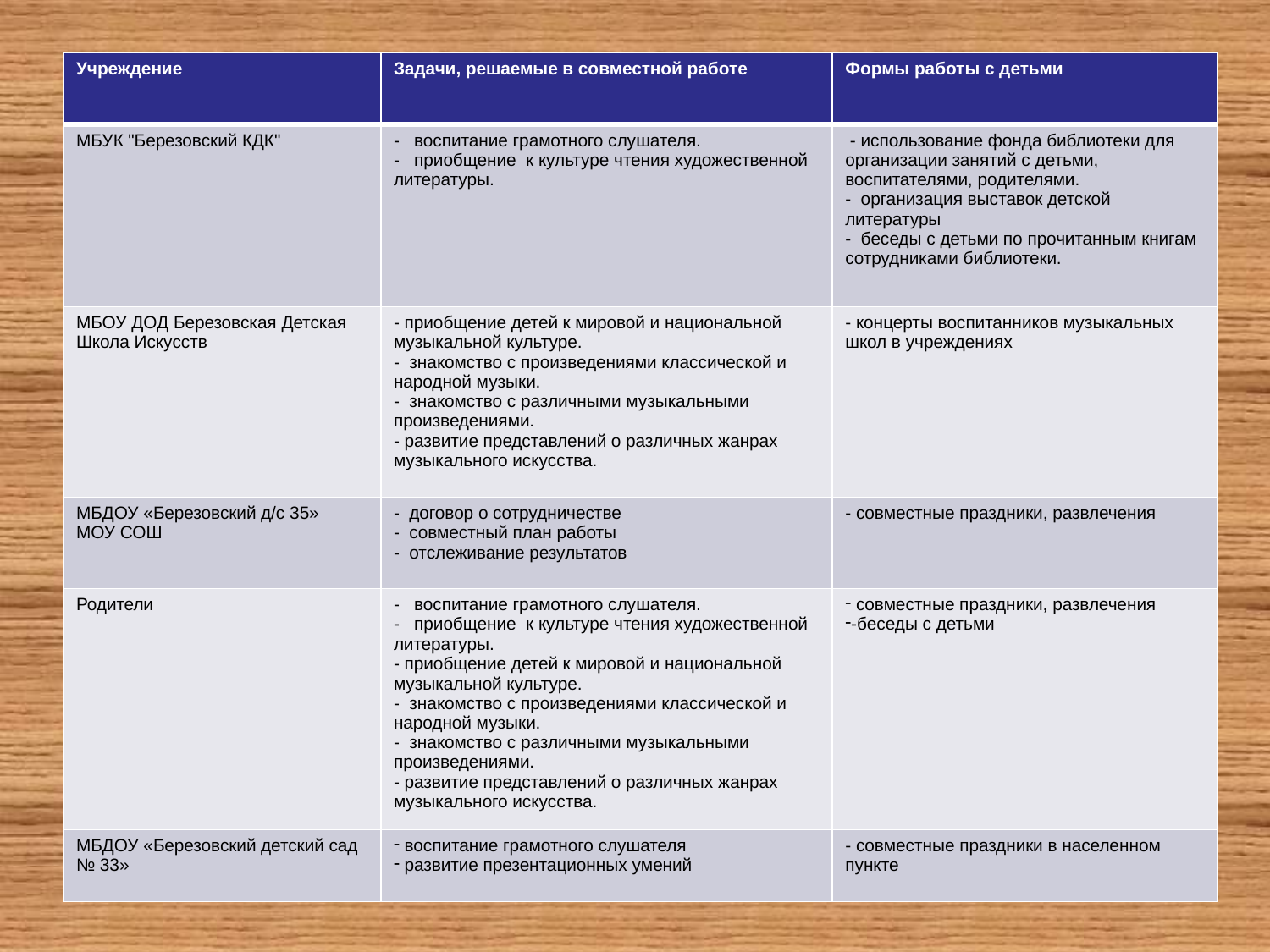

| Учреждение | Задачи, решаемые в совместной работе | Формы работы с детьми |
| --- | --- | --- |
| МБУК "Березовский КДК" | - воспитание грамотного слушателя. - приобщение к культуре чтения художественной литературы. | - использование фонда библиотеки для организации занятий с детьми, воспитателями, родителями. - организация выставок детской литературы - беседы с детьми по прочитанным книгам сотрудниками библиотеки. |
| МБОУ ДОД Березовская Детская Школа Искусств | - приобщение детей к мировой и национальной музыкальной культуре. - знакомство с произведениями классической и народной музыки. - знакомство с различными музыкальными произведениями. - развитие представлений о различных жанрах музыкального искусства. | - концерты воспитанников музыкальных школ в учреждениях |
| МБДОУ «Березовский д/с 35» МОУ СОШ | - договор о сотрудничестве - совместный план работы - отслеживание результатов | - совместные праздники, развлечения |
| Родители | - воспитание грамотного слушателя. - приобщение к культуре чтения художественной литературы. - приобщение детей к мировой и национальной музыкальной культуре. - знакомство с произведениями классической и народной музыки. - знакомство с различными музыкальными произведениями. - развитие представлений о различных жанрах музыкального искусства. | совместные праздники, развлечения -беседы с детьми |
| МБДОУ «Березовский детский сад № 33» | воспитание грамотного слушателя развитие презентационных умений | - совместные праздники в населенном пункте |